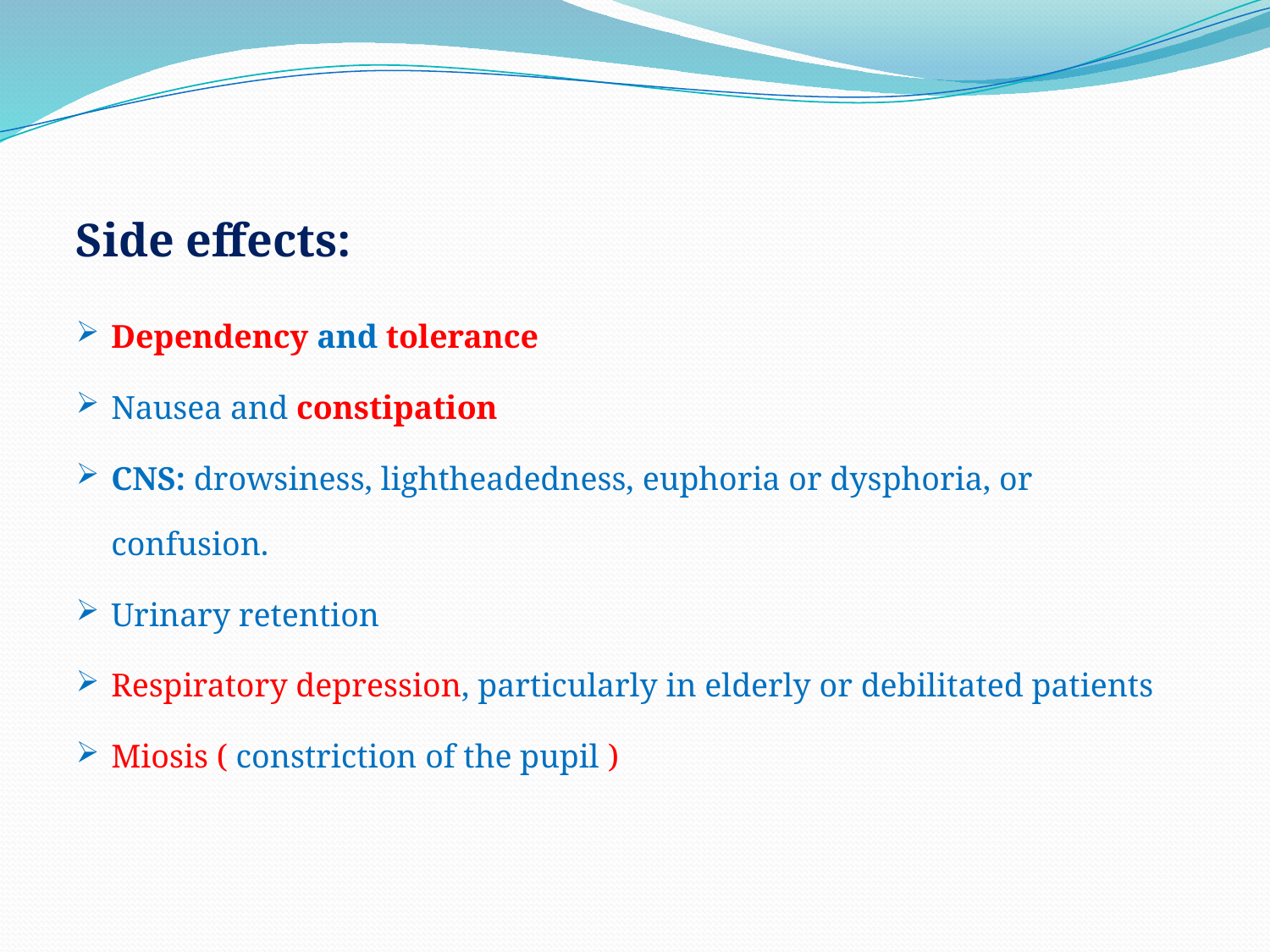

Side effects:

Dependency and tolerance
Nausea and constipation
CNS: drowsiness, lightheadedness, euphoria or dysphoria, or confusion.
Urinary retention
Respiratory depression, particularly in elderly or debilitated patients
Miosis ( constriction of the pupil )